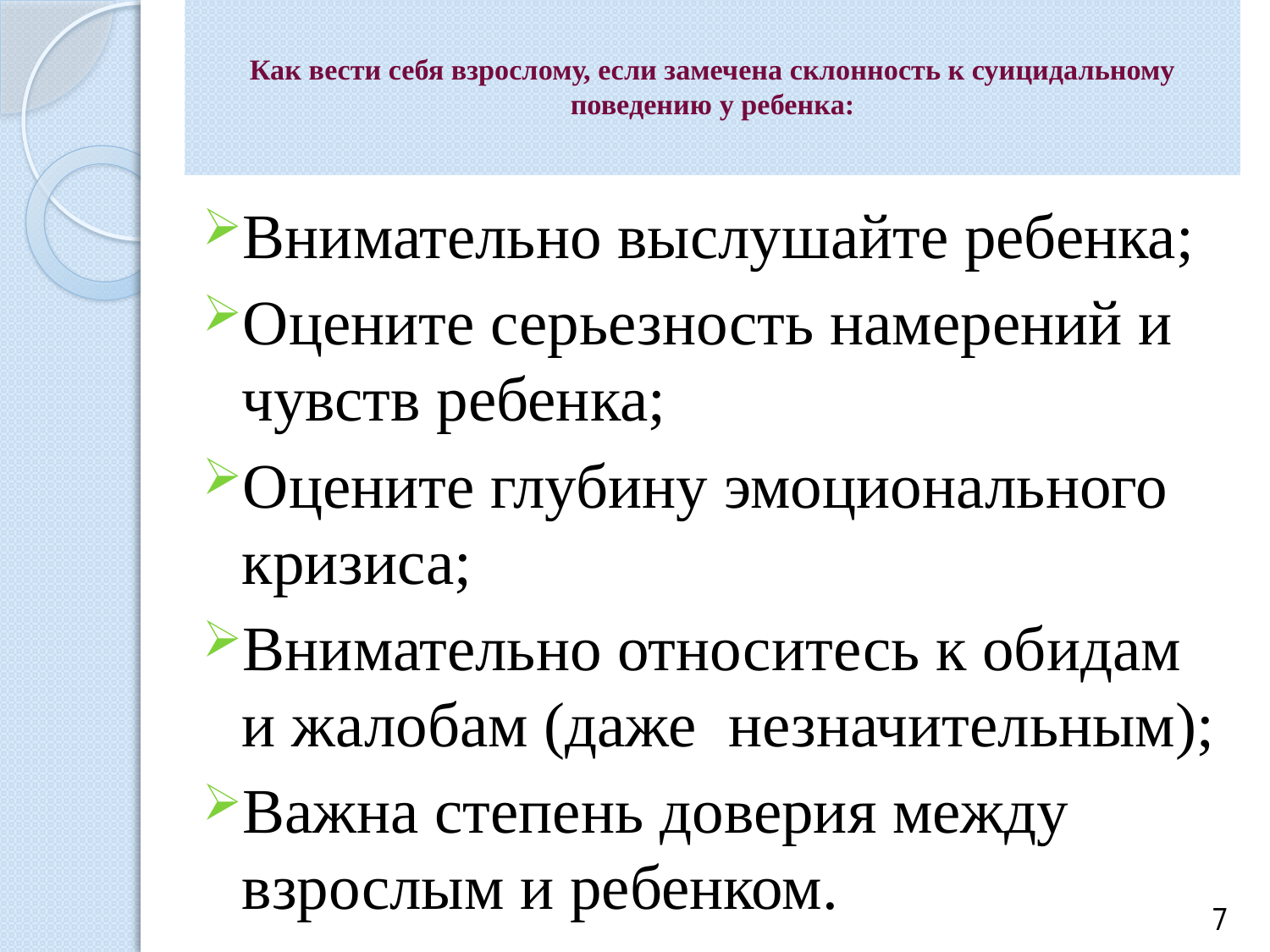

# Как вести себя взрослому, если замечена склонность к суицидальному поведению у ребенка:
Внимательно выслушайте ребенка;
Оцените серьезность намерений и чувств ребенка;
Оцените глубину эмоционального кризиса;
Внимательно относитесь к обидам и жалобам (даже  незначительным);
Важна степень доверия между взрослым и ребенком.

7